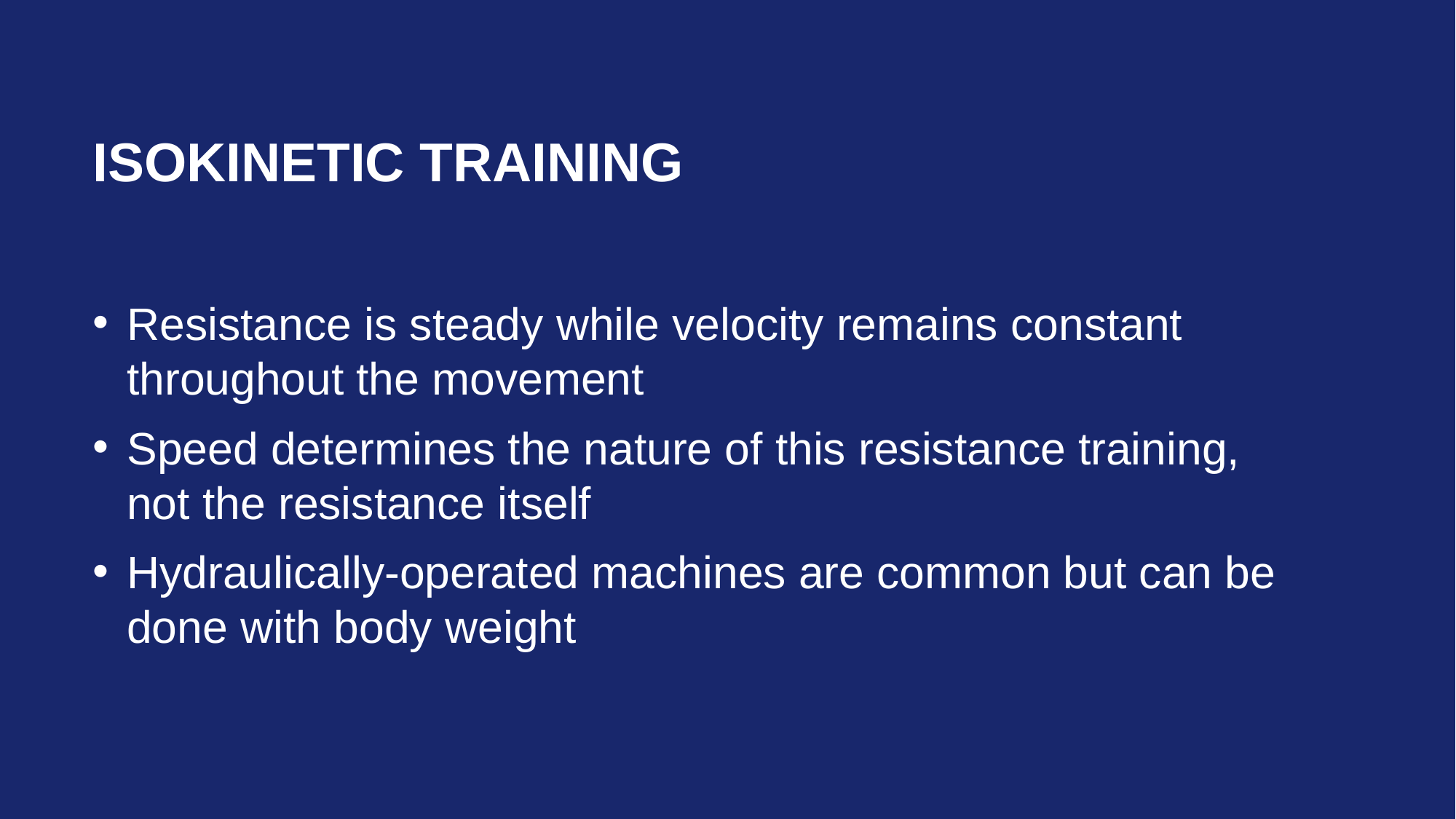

# Isokinetic Training
Resistance is steady while velocity remains constant throughout the movement
Speed determines the nature of this resistance training, not the resistance itself
Hydraulically-operated machines are common but can be done with body weight